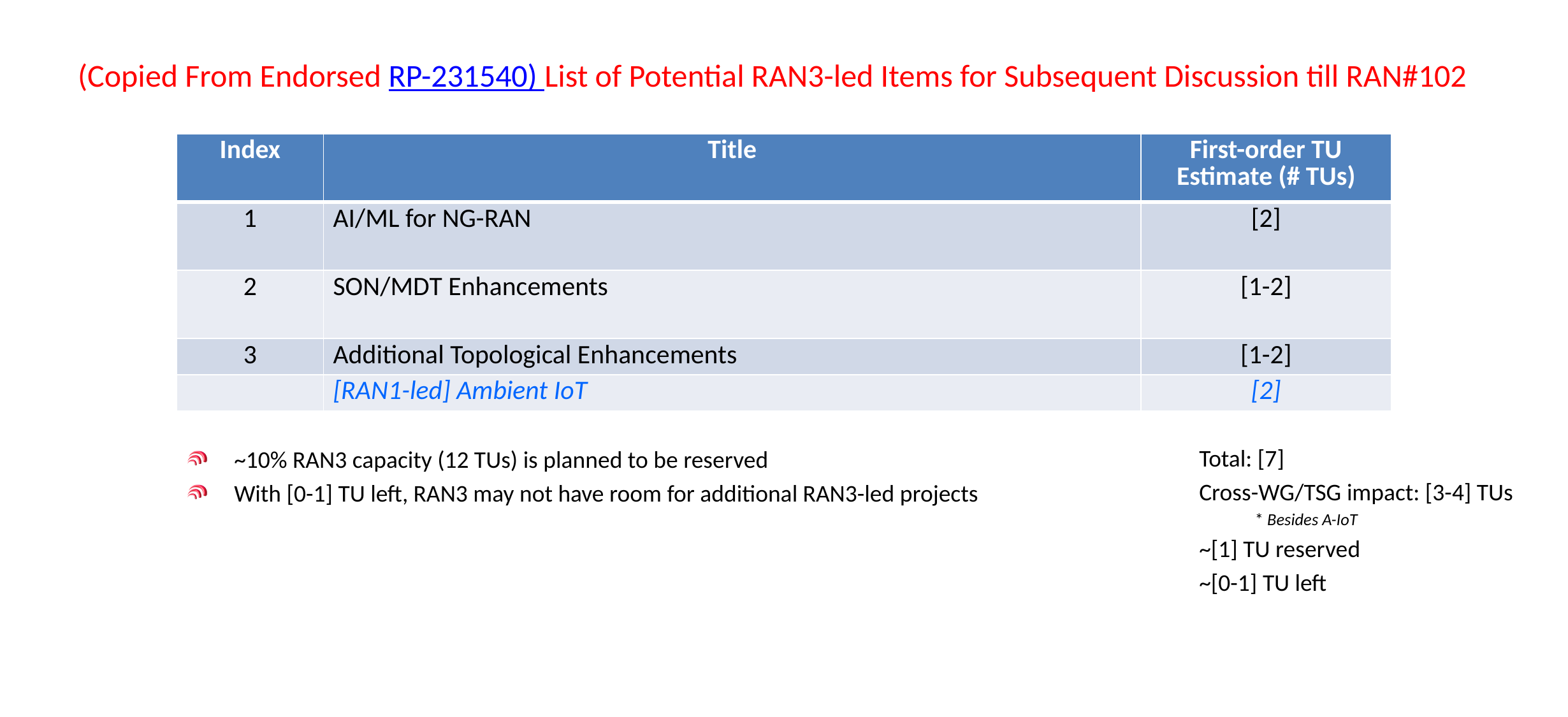

# (Copied From Endorsed RP-231540) List of Potential RAN3-led Items for Subsequent Discussion till RAN#102
| Index | Title | First-order TU Estimate (# TUs) |
| --- | --- | --- |
| 1 | AI/ML for NG-RAN | [2] |
| 2 | SON/MDT Enhancements | [1-2] |
| 3 | Additional Topological Enhancements | [1-2] |
|  | [RAN1-led] Ambient IoT | [2] |
Total: [7]
Cross-WG/TSG impact: [3-4] TUs
* Besides A-IoT
~[1] TU reserved
~[0-1] TU left
~10% RAN3 capacity (12 TUs) is planned to be reserved
With [0-1] TU left, RAN3 may not have room for additional RAN3-led projects